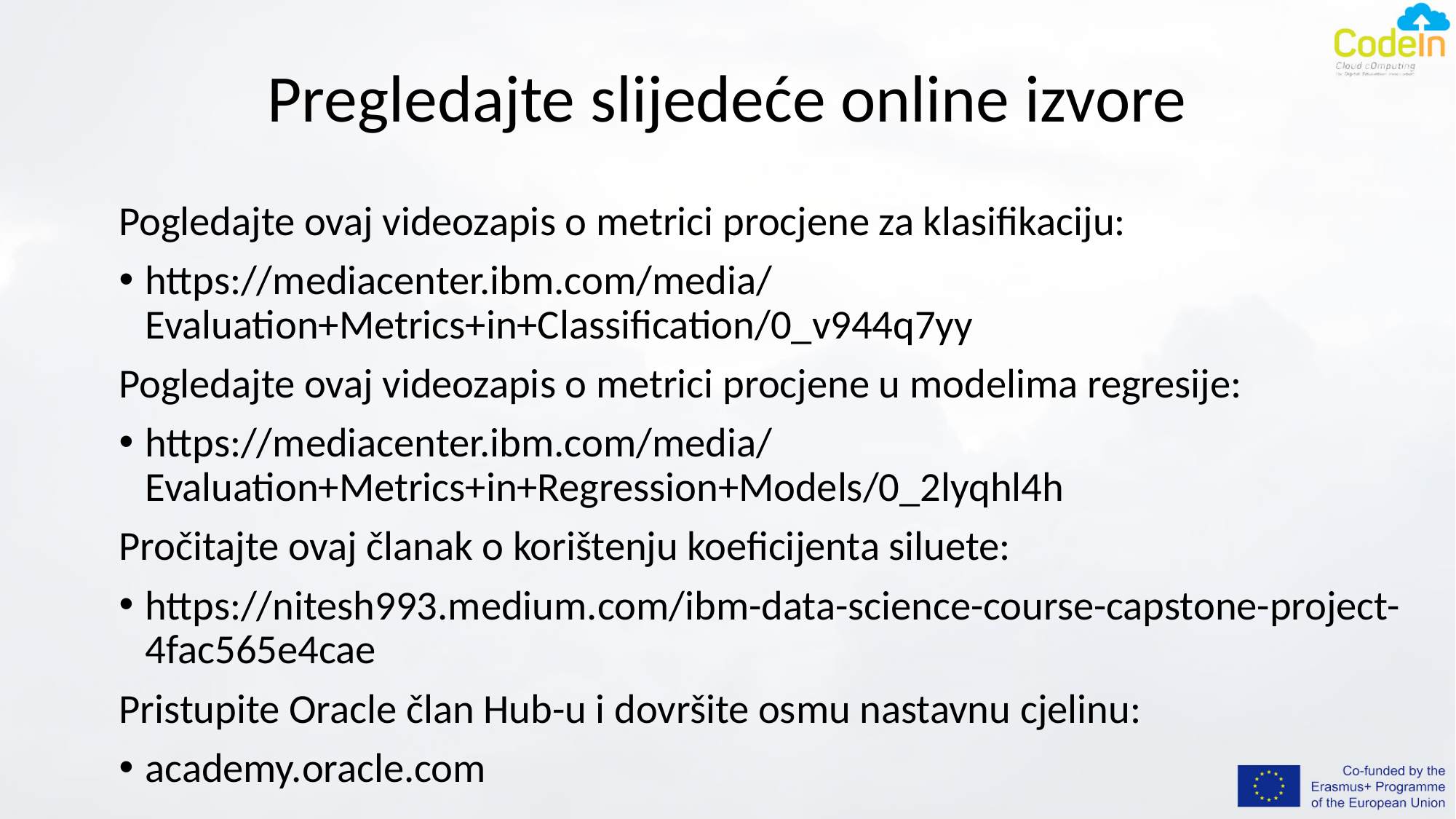

# Pregledajte slijedeće online izvore
Pogledajte ovaj videozapis o metrici procjene za klasifikaciju:
https://mediacenter.ibm.com/media/Evaluation+Metrics+in+Classification/0_v944q7yy
Pogledajte ovaj videozapis o metrici procjene u modelima regresije:
https://mediacenter.ibm.com/media/Evaluation+Metrics+in+Regression+Models/0_2lyqhl4h
Pročitajte ovaj članak o korištenju koeficijenta siluete:
https://nitesh993.medium.com/ibm-data-science-course-capstone-project-4fac565e4cae
Pristupite Oracle član Hub-u i dovršite osmu nastavnu cjelinu:
academy.oracle.com